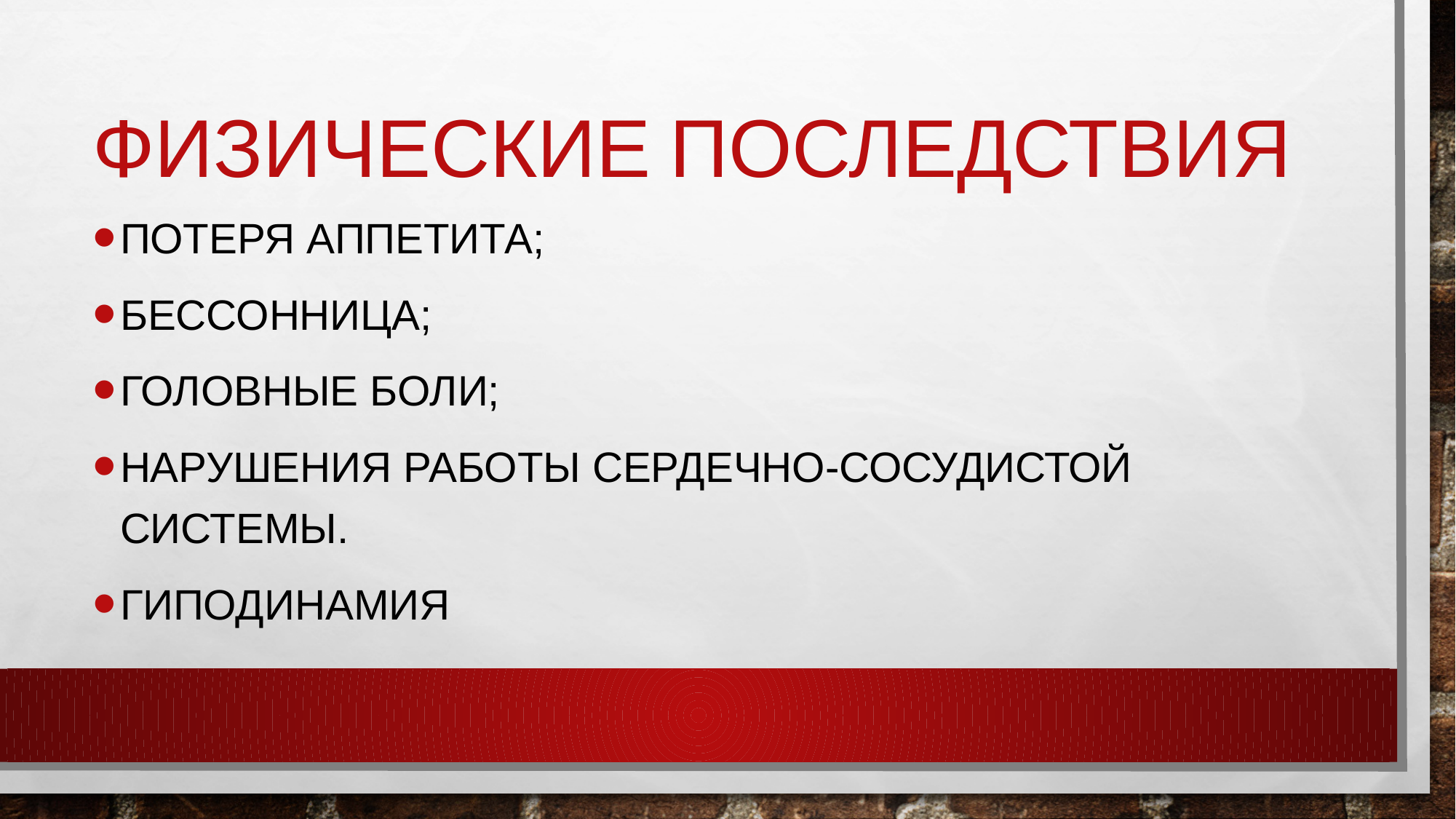

# Физические последствия
Потеря аппетита;
Бессонница;
Головные боли;
Нарушения работы сердечно-сосудистой системы.
Гиподинамия